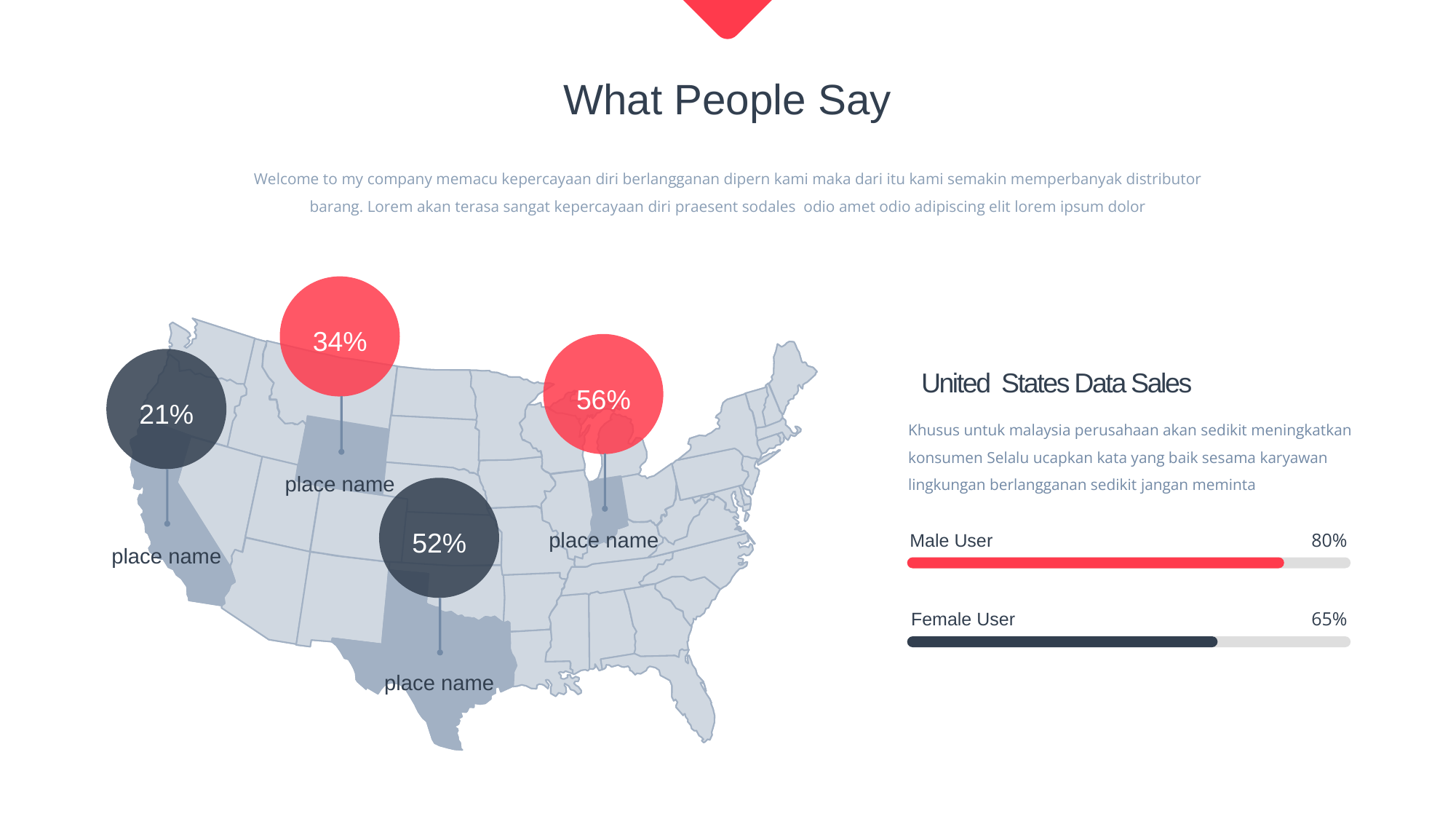

What People Say
Welcome to my company memacu kepercayaan diri berlangganan dipern kami maka dari itu kami semakin memperbanyak distributor barang. Lorem akan terasa sangat kepercayaan diri praesent sodales  odio amet odio adipiscing elit lorem ipsum dolor

34%

United  States Data Sales
56%
21%

Khusus untuk malaysia perusahaan akan sedikit meningkatkan konsumen Selalu ucapkan kata yang baik sesama karyawan lingkungan berlangganan sedikit jangan meminta

place name

place name
52%
Male User
80%
place name

Female User
65%

place name